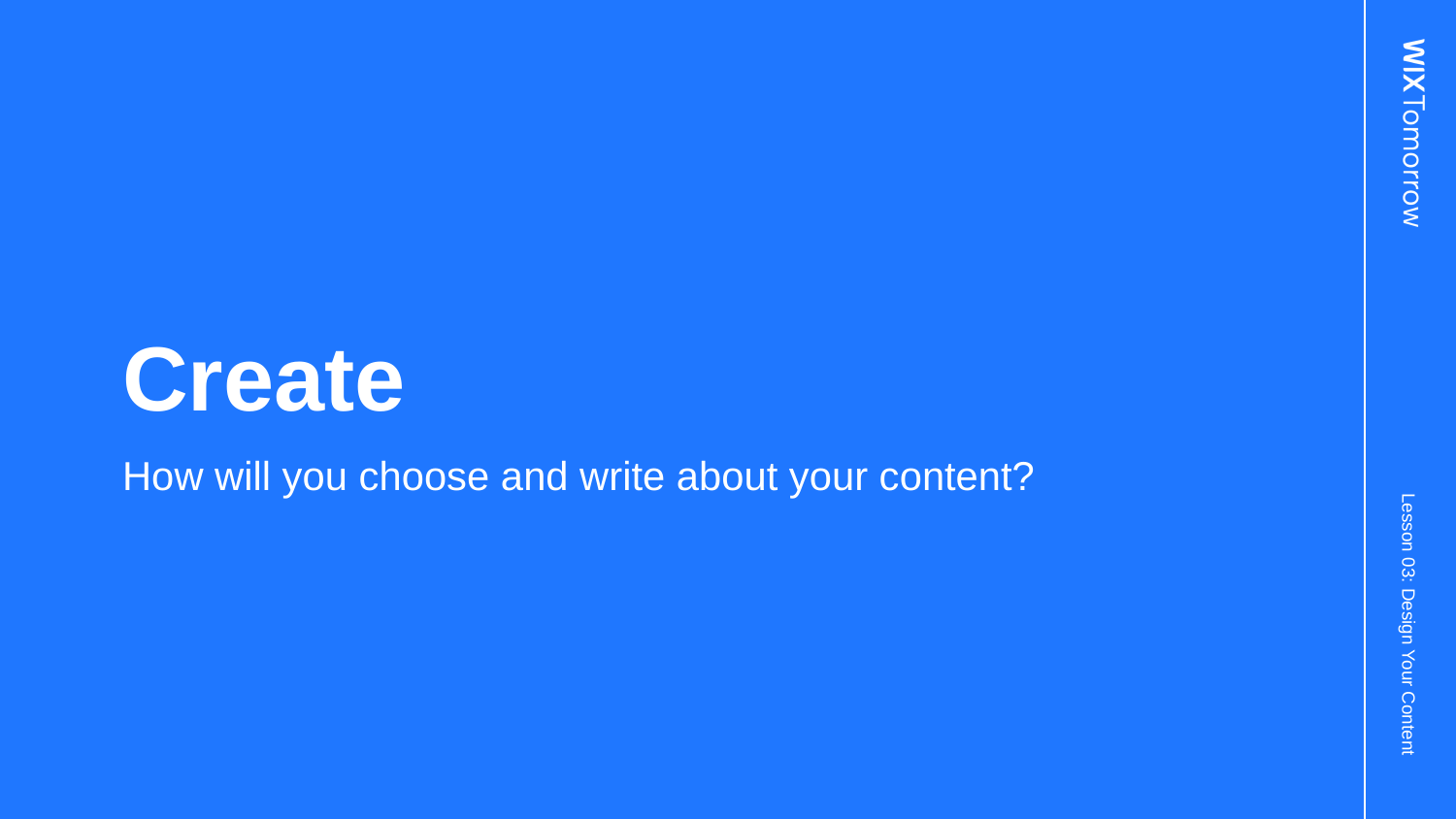

# Create
How will you choose and write about your content?